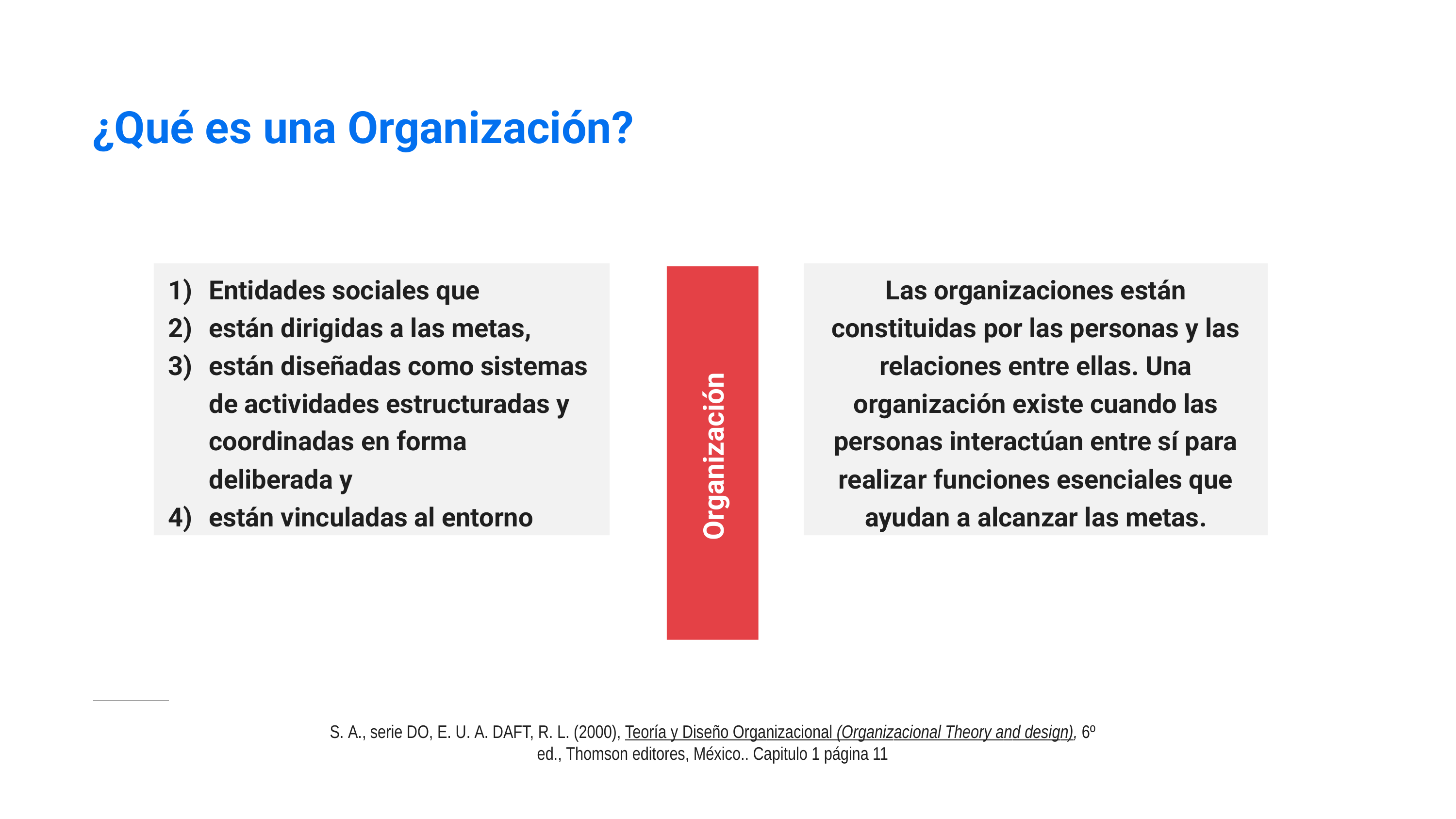

# ¿Qué es una Organización?
Entidades sociales que
están dirigidas a las metas,
están diseñadas como sistemas de actividades estructuradas y coordinadas en forma deliberada y
están vinculadas al entorno
Las organizaciones están constituidas por las personas y las relaciones entre ellas. Una organización existe cuando las personas interactúan entre sí para realizar funciones esenciales que ayudan a alcanzar las metas.
Organización
S. A., serie DO, E. U. A. DAFT, R. L. (2000), Teoría y Diseño Organizacional (Organizacional Theory and design), 6º ed., Thomson editores, México.. Capitulo 1 página 11